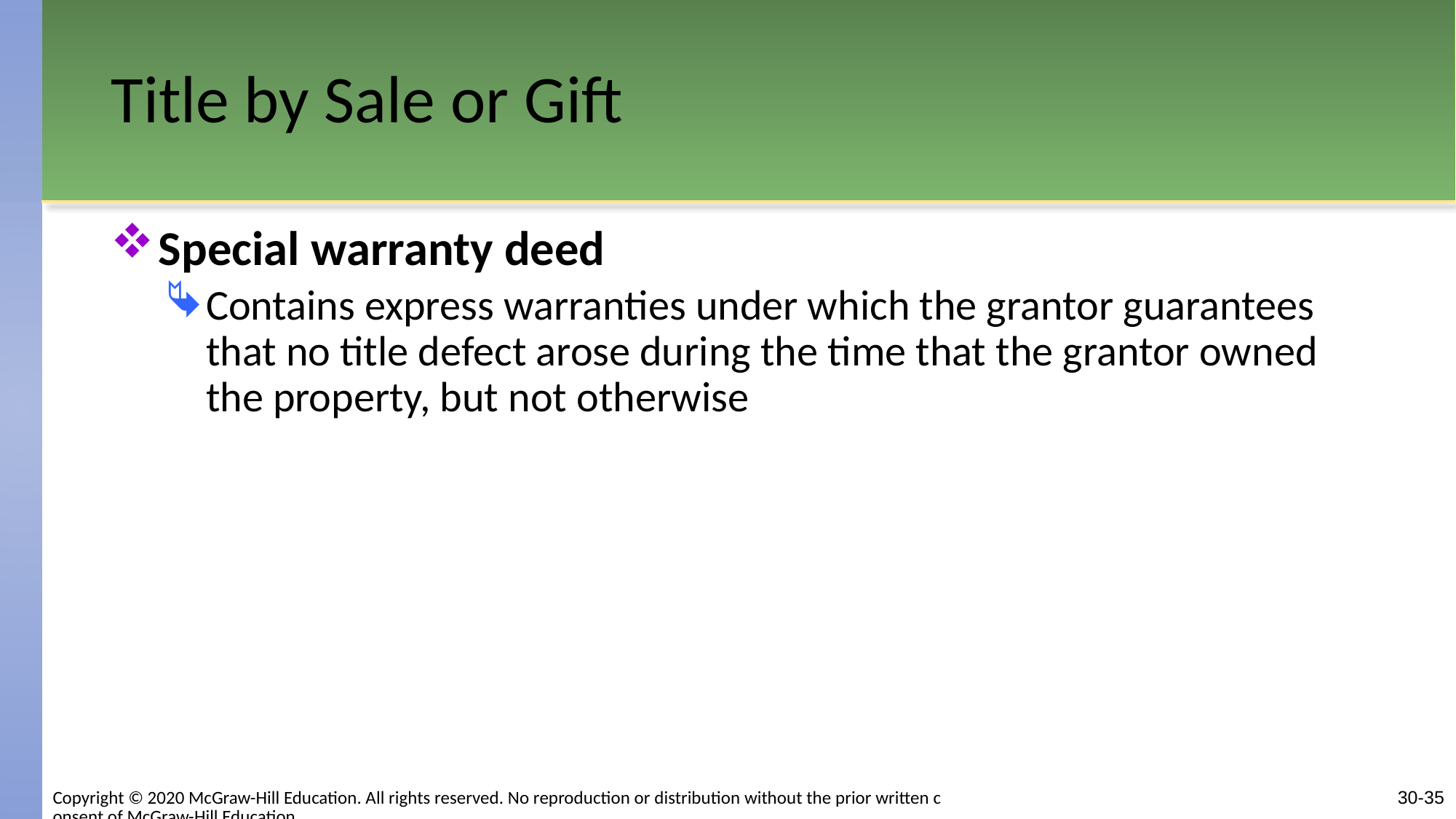

# Title by Sale or Gift
Special warranty deed
Contains express warranties under which the grantor guarantees that no title defect arose during the time that the grantor owned the property, but not otherwise

Copyright © 2020 McGraw-Hill Education. All rights reserved. No reproduction or distribution without the prior written consent of McGraw-Hill Education.
30-35